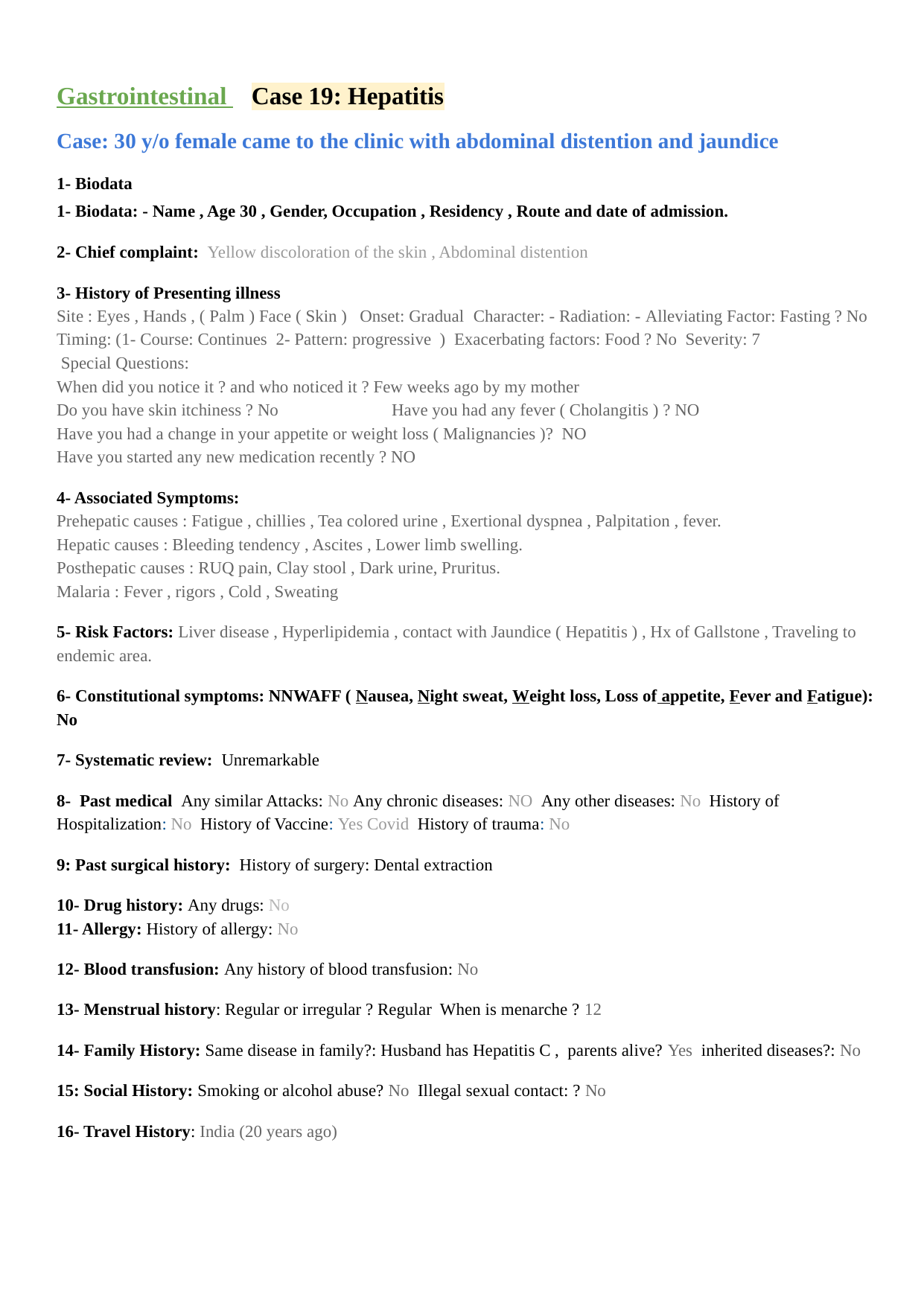

Gastrointestinal    Case 19: Hepatitis

Case: 30 y/o female came to the clinic with abdominal distention and jaundice

1- Biodata
1- Biodata: - Name , Age 30 , Gender, Occupation , Residency , Route and date of admission.

2- Chief complaint:  Yellow discoloration of the skin , Abdominal distention

3- History of Presenting illness
Site : Eyes , Hands , ( Palm ) Face ( Skin )   Onset: Gradual  Character: - Radiation: - Alleviating Factor: Fasting ? No  Timing: (1- Course: Continues  2- Pattern: progressive  )  Exacerbating factors: Food ? No  Severity: 7
 Special Questions:
When did you notice it ? and who noticed it ? Few weeks ago by my mother
Do you have skin itchiness ? No 	Have you had any fever ( Cholangitis ) ? NO
Have you had a change in your appetite or weight loss ( Malignancies )?  NO
Have you started any new medication recently ? NO

4- Associated Symptoms:
Prehepatic causes : Fatigue , chillies , Tea colored urine , Exertional dyspnea , Palpitation , fever.
Hepatic causes : Bleeding tendency , Ascites , Lower limb swelling.
Posthepatic causes : RUQ pain, Clay stool , Dark urine, Pruritus.
Malaria : Fever , rigors , Cold , Sweating

5- Risk Factors: Liver disease , Hyperlipidemia , contact with Jaundice ( Hepatitis ) , Hx of Gallstone , Traveling to endemic area.

6- Constitutional symptoms: NNWAFF ( Nausea, Night sweat, Weight loss, Loss of appetite, Fever and Fatigue): No

7- Systematic review:  Unremarkable

8-  Past medical  Any similar Attacks: No Any chronic diseases: NO  Any other diseases: No  History of Hospitalization: No  History of Vaccine: Yes Covid  History of trauma: No

9: Past surgical history:  History of surgery: Dental extraction

10- Drug history: Any drugs: No
11- Allergy: History of allergy: No

12- Blood transfusion: Any history of blood transfusion: No

13- Menstrual history: Regular or irregular ? Regular  When is menarche ? 12

14- Family History: Same disease in family?: Husband has Hepatitis C ,  parents alive? Yes  inherited diseases?: No

15: Social History: Smoking or alcohol abuse? No  Illegal sexual contact: ? No

16- Travel History: India (20 years ago)